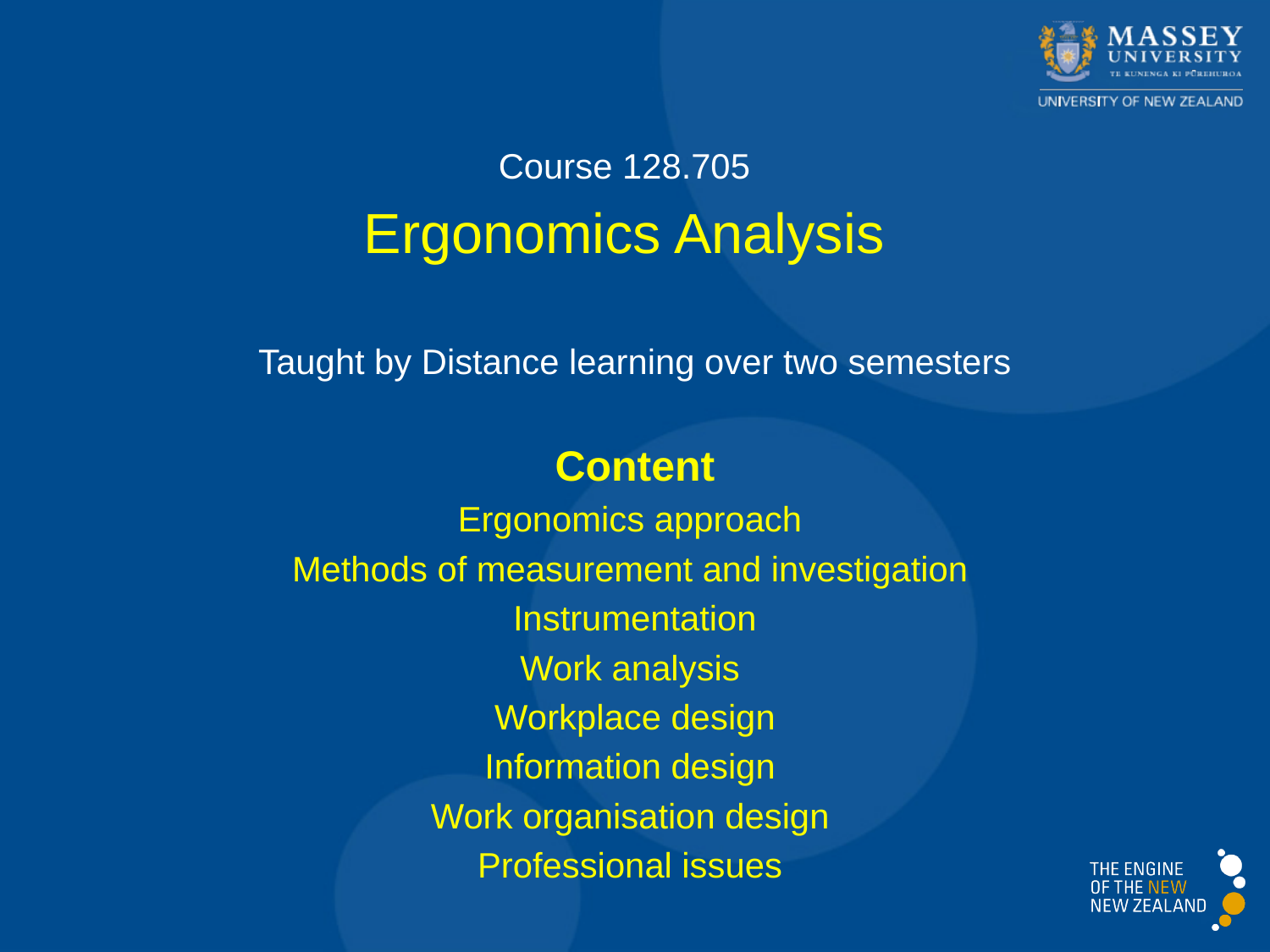

Course 128.705
Ergonomics Analysis

Taught by Distance learning over two semesters

Content
Ergonomics approach
Methods of measurement and investigation
Instrumentation
Work analysis
Workplace design
Information design
Work organisation design
Professional issues